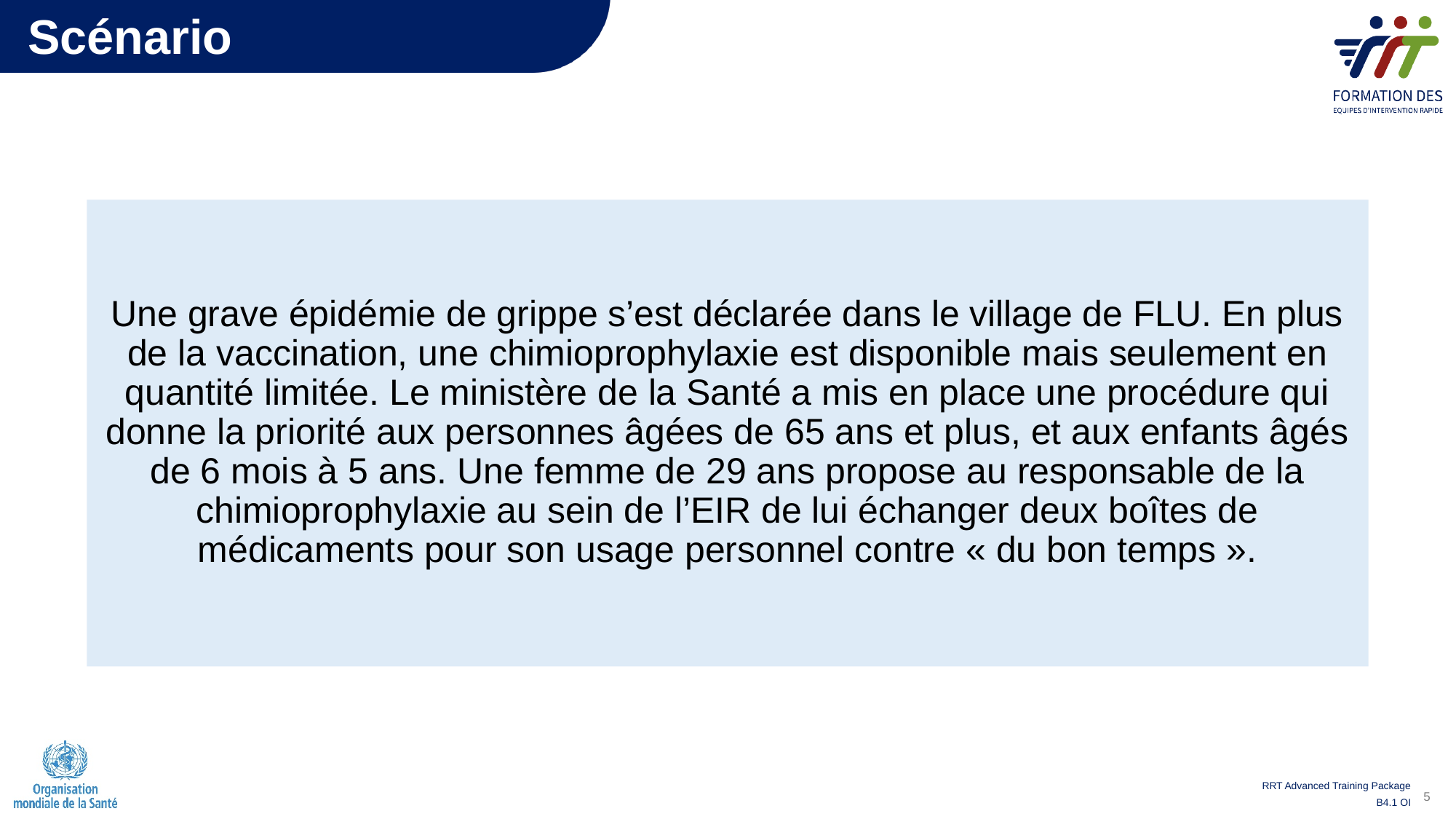

# Scénario

Une grave épidémie de grippe s’est déclarée dans le village de FLU. En plus de la vaccination, une chimioprophylaxie est disponible mais seulement en quantité limitée. Le ministère de la Santé a mis en place une procédure qui donne la priorité aux personnes âgées de 65 ans et plus, et aux enfants âgés de 6 mois à 5 ans. Une femme de 29 ans propose au responsable de la chimioprophylaxie au sein de l’EIR de lui échanger deux boîtes de médicaments pour son usage personnel contre « du bon temps ».